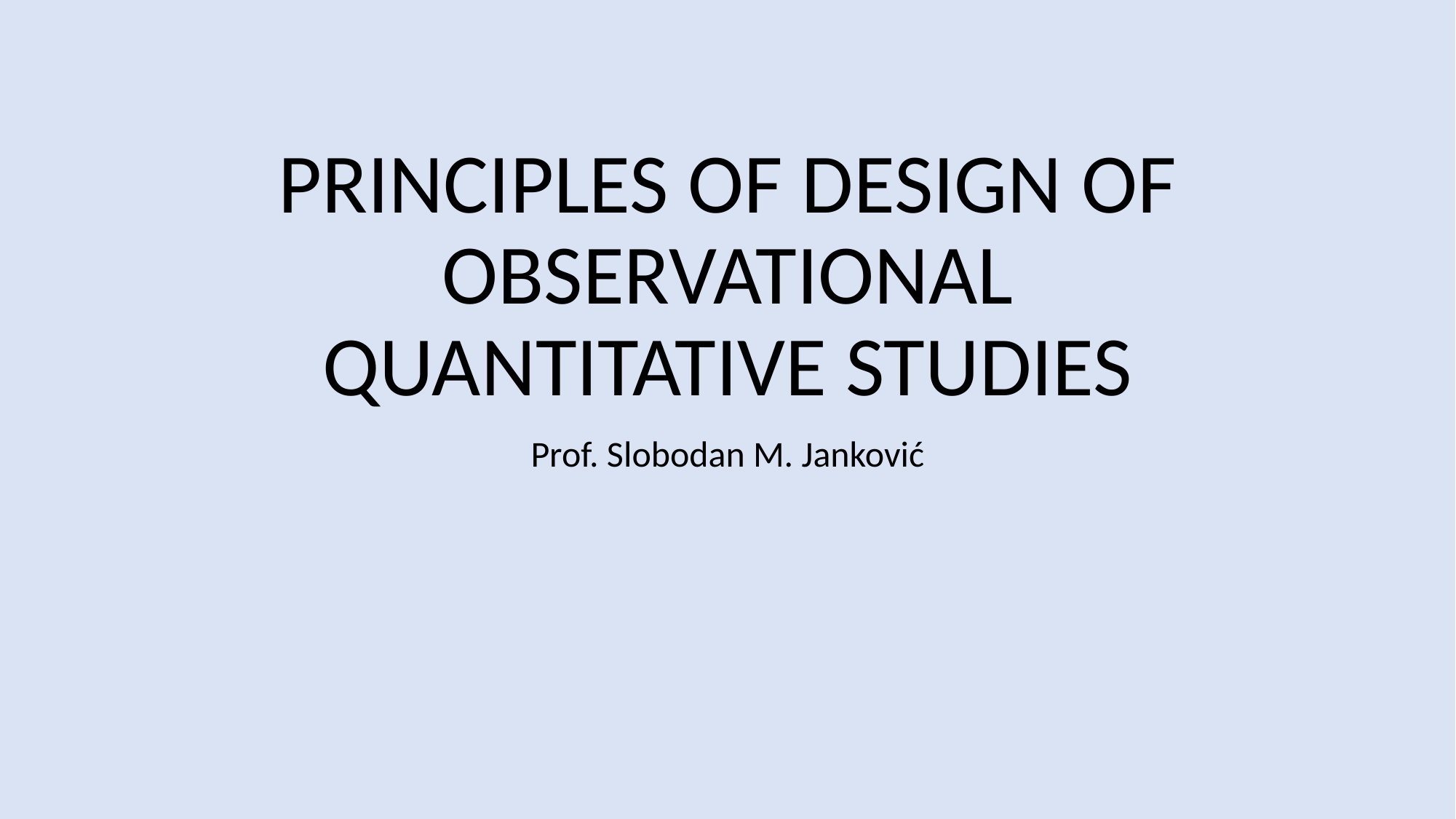

# PRINCIPLES OF DESIGN OF OBSERVATIONAL QUANTITATIVE STUDIES
Prof. Slobodan M. Janković